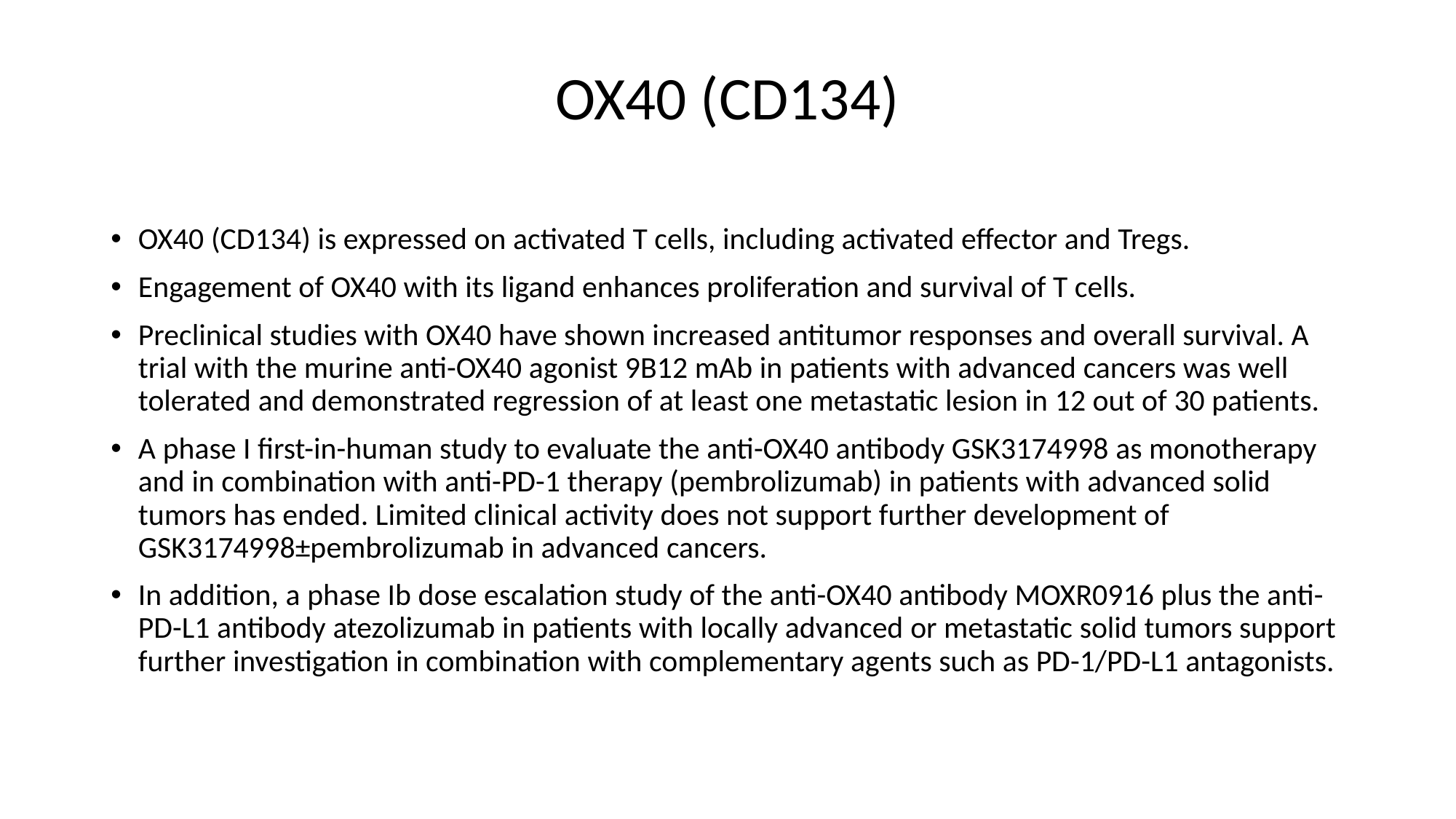

# OX40 (CD134)
OX40 (CD134) is expressed on activated T cells, including activated effector and Tregs.
Engagement of OX40 with its ligand enhances proliferation and survival of T cells.
Preclinical studies with OX40 have shown increased antitumor responses and overall survival. A trial with the murine anti-OX40 agonist 9B12 mAb in patients with advanced cancers was well tolerated and demonstrated regression of at least one metastatic lesion in 12 out of 30 patients.
A phase I first-in-human study to evaluate the anti-OX40 antibody GSK3174998 as monotherapy and in combination with anti-PD-1 therapy (pembrolizumab) in patients with advanced solid tumors has ended. Limited clinical activity does not support further development of GSK3174998±pembrolizumab in advanced cancers.
In addition, a phase Ib dose escalation study of the anti-OX40 antibody MOXR0916 plus the anti-PD-L1 antibody atezolizumab in patients with locally advanced or metastatic solid tumors support further investigation in combination with complementary agents such as PD-1/PD-L1 antagonists.